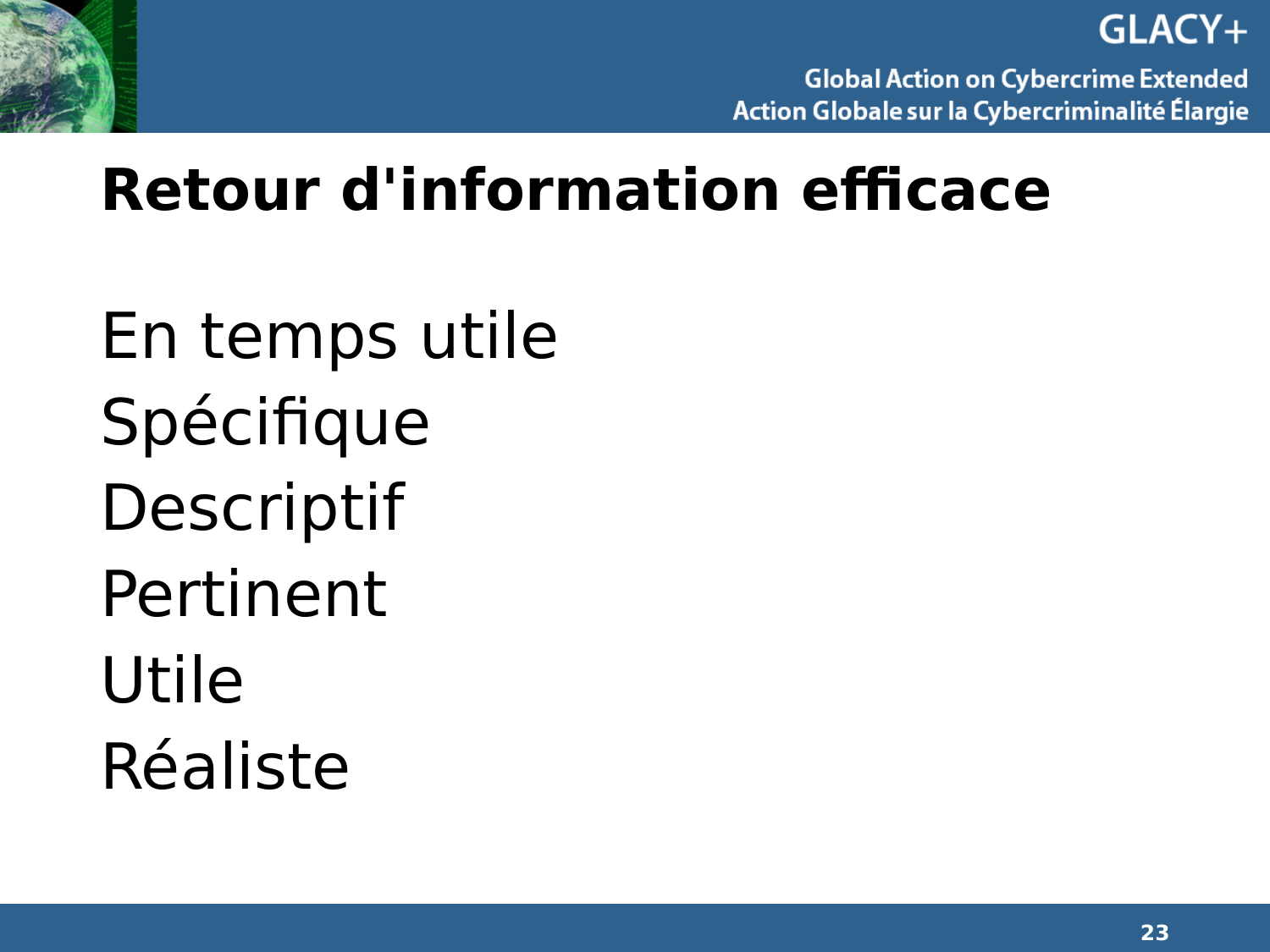

# Retour d'information efficace
En temps utile
Spécifique
Descriptif
Pertinent
Utile
Réaliste
23